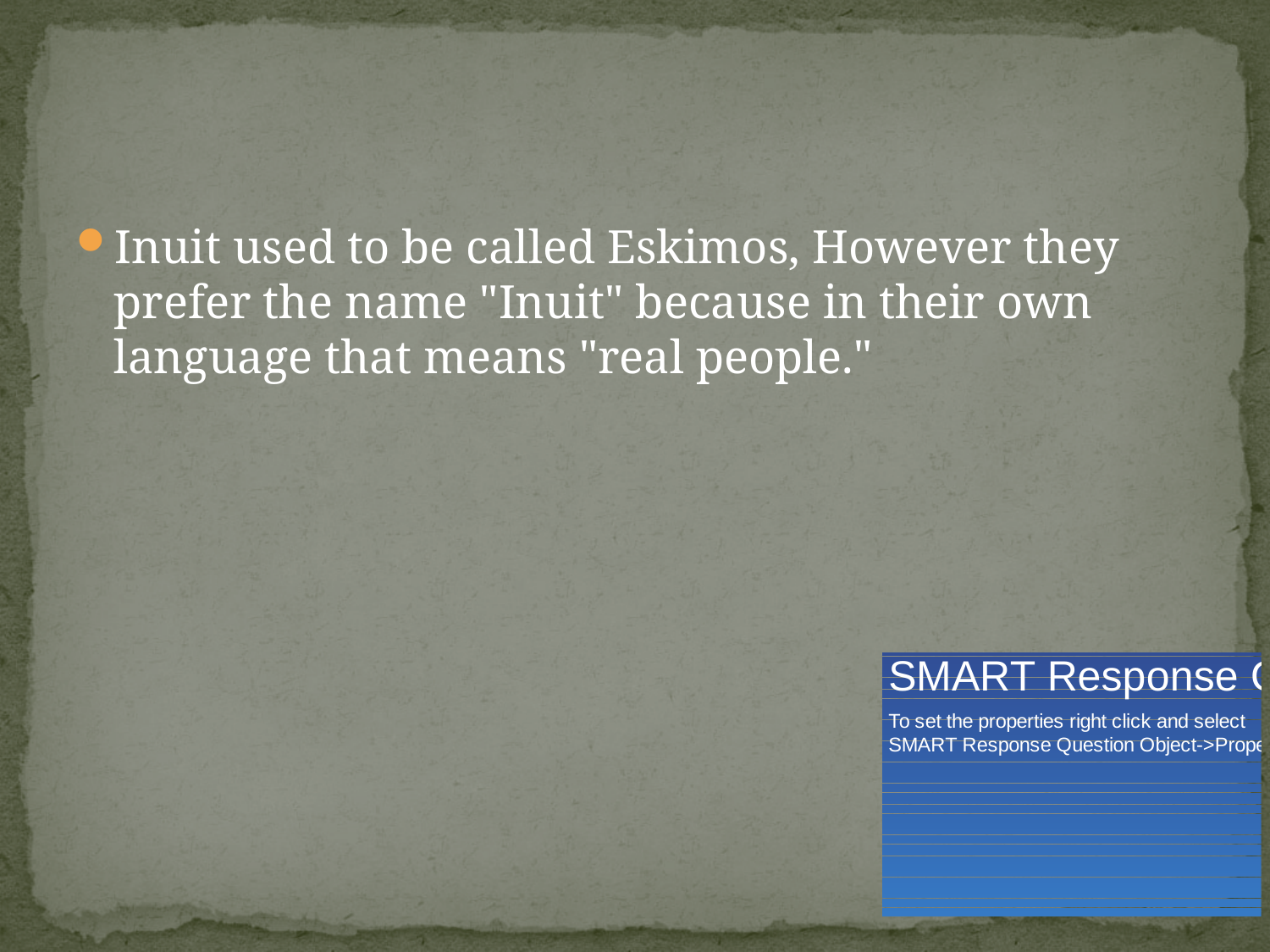

#
Inuit used to be called Eskimos, However they prefer the name "Inuit" because in their own language that means "real people."